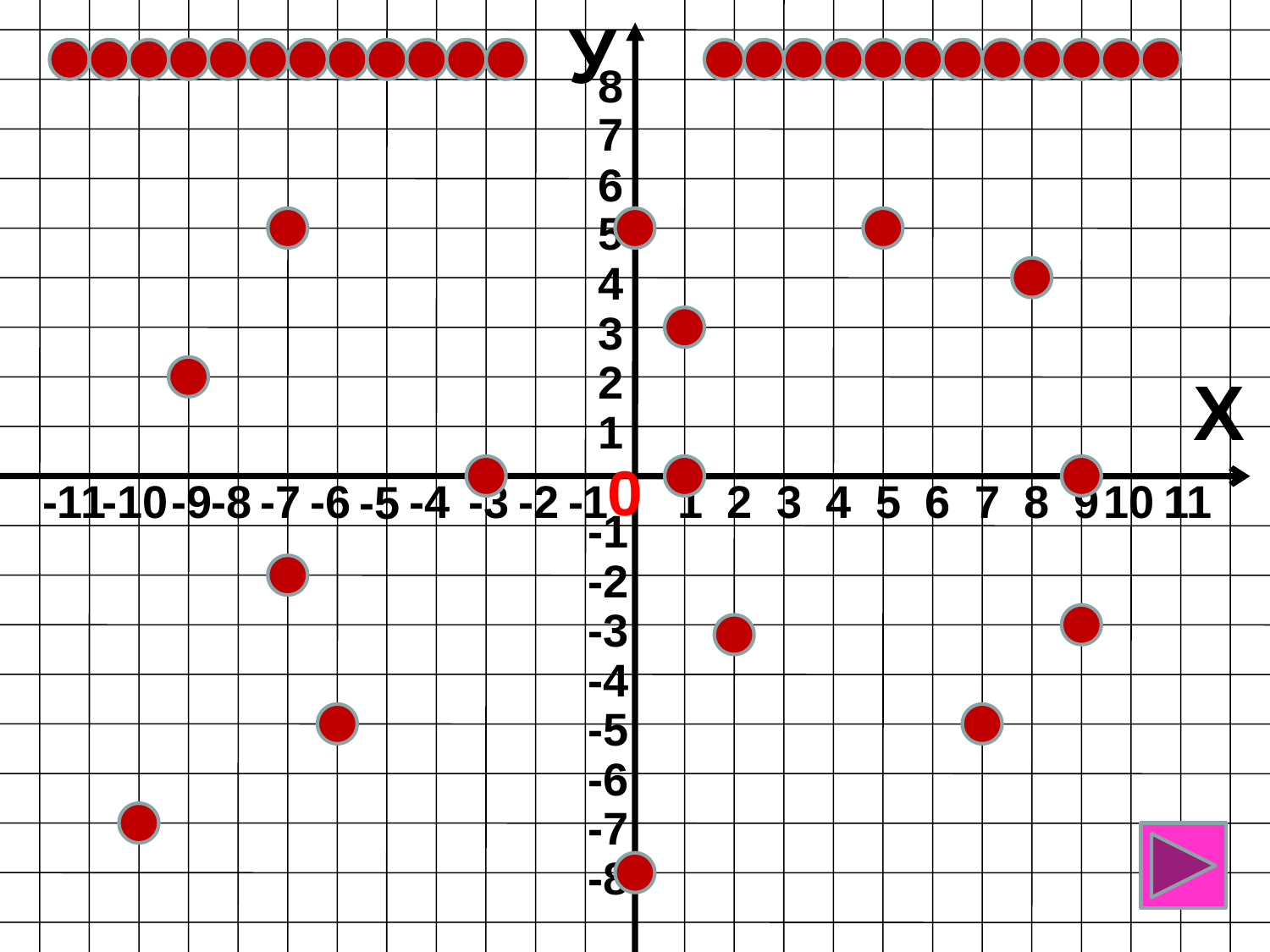

У

8
7
6
5

4

3

2

Х
1
0

-11
-10
-9
-8
-7
-6
-4
-3
-2
-1
1
2
3
4
5
6
7
8
9
10
11
-5
-1
-2

-3

-4
-5

-6
-7

-8